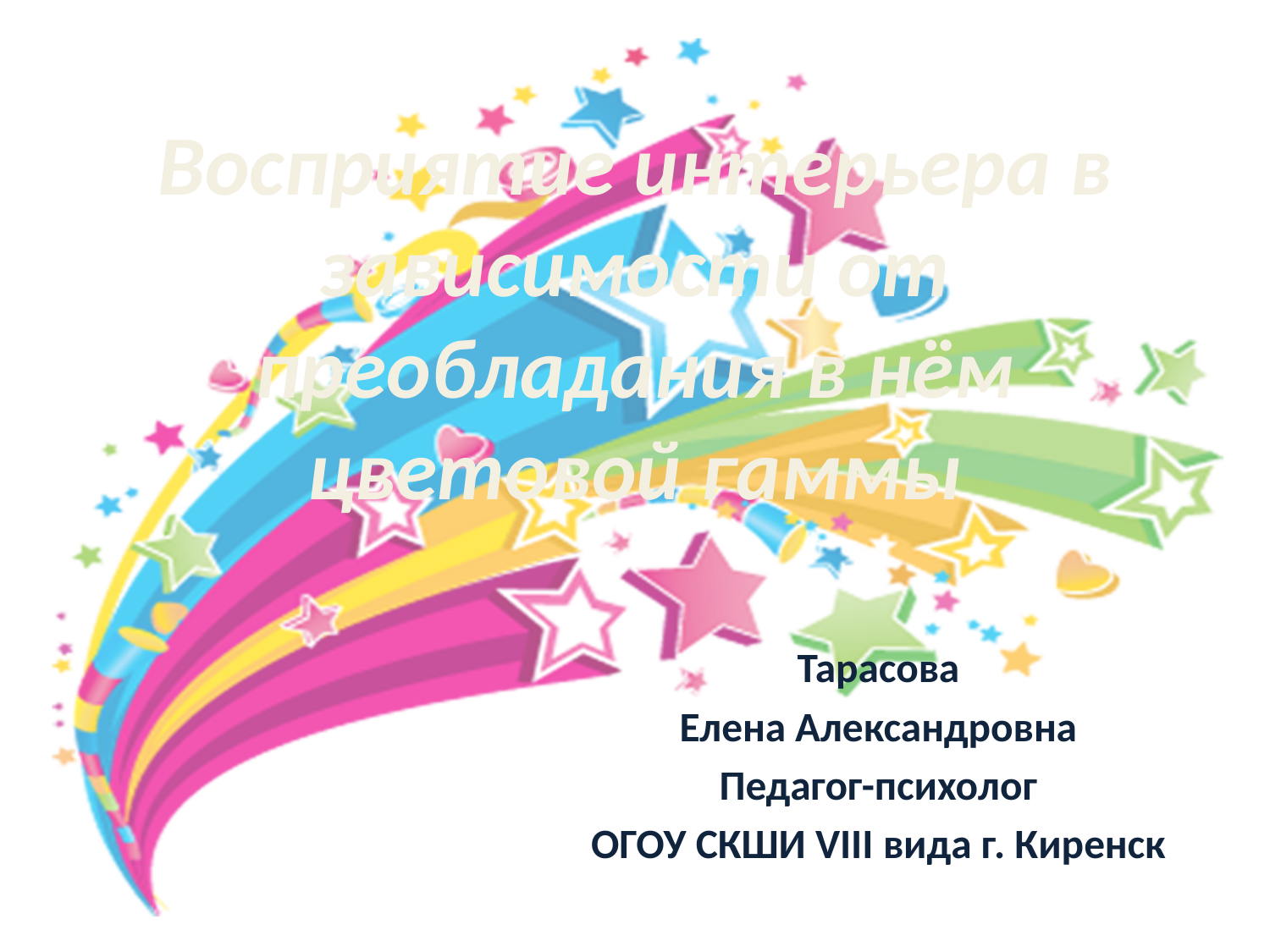

# Восприятие интерьера в зависимости от преобладания в нём цветовой гаммы
Тарасова
Елена Александровна
Педагог-психолог
ОГОУ СКШИ VIII вида г. Киренск